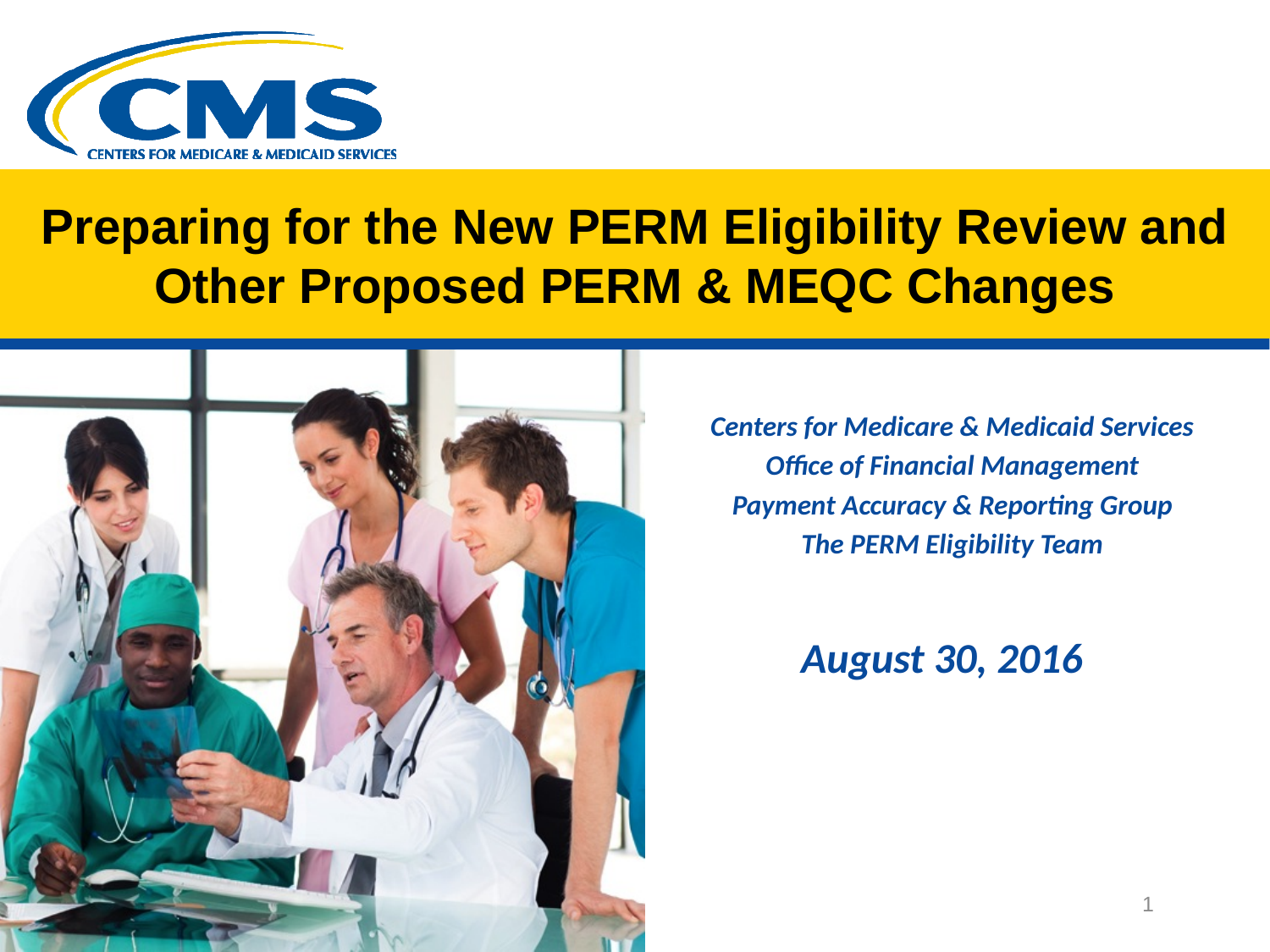

# Preparing for the New PERM Eligibility Review and Other Proposed PERM & MEQC Changes

Centers for Medicare & Medicaid Services
Office of Financial Management
Payment Accuracy & Reporting Group
The PERM Eligibility Team

August 30, 2016
1